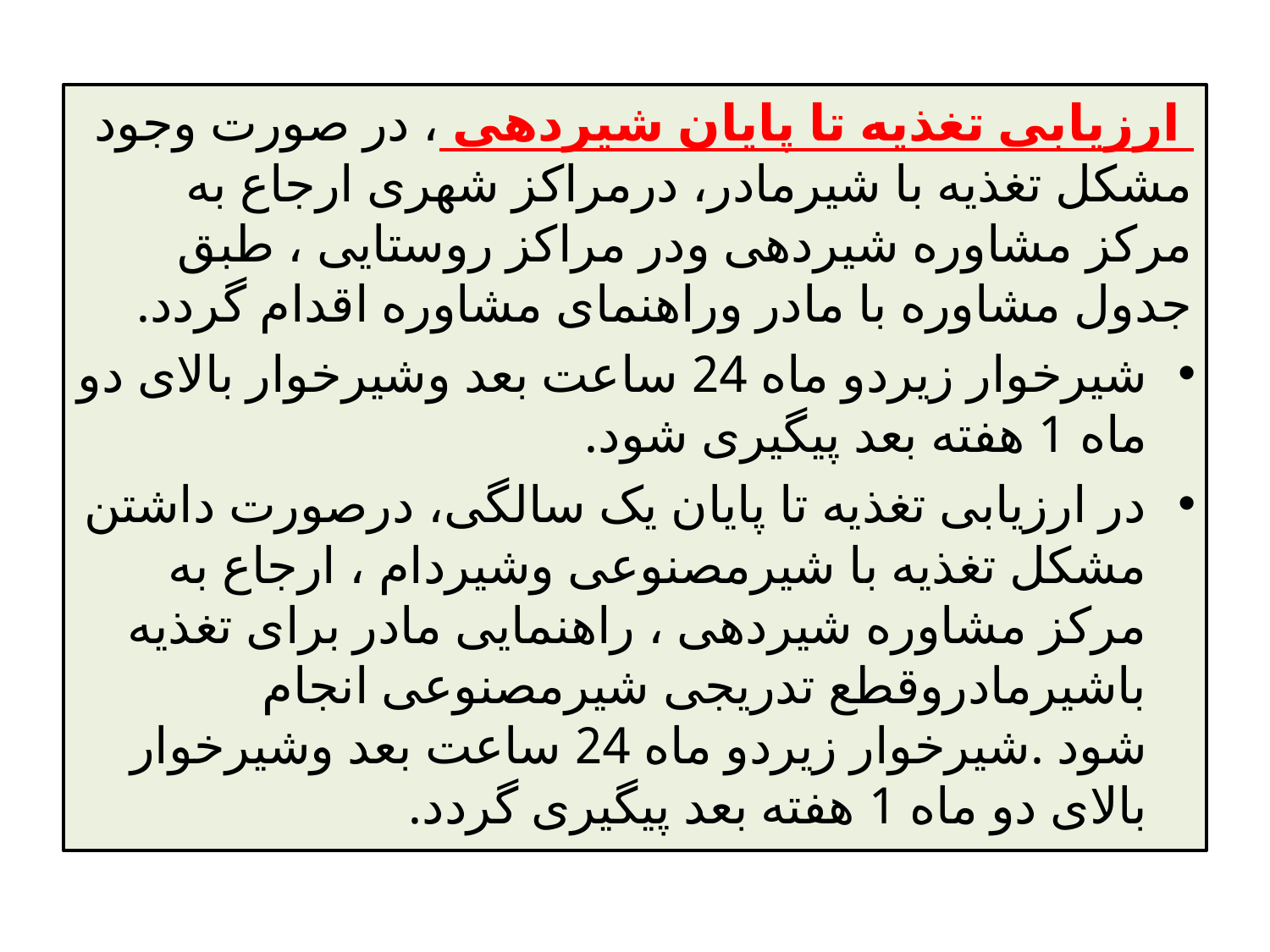

ارزیابی تغذیه تا پایان شیردهی ، در صورت وجود مشکل تغذیه با شیرمادر، درمراکز شهری ارجاع به مرکز مشاوره شیردهی ودر مراکز روستایی ، طبق جدول مشاوره با مادر وراهنمای مشاوره اقدام گردد.
شیرخوار زیردو ماه 24 ساعت بعد وشیرخوار بالای دو ماه 1 هفته بعد پیگیری شود.
در ارزیابی تغذیه تا پایان یک سالگی، درصورت داشتن مشکل تغذیه با شیرمصنوعی وشیردام ، ارجاع به مرکز مشاوره شیردهی ، راهنمایی مادر برای تغذیه باشیرمادروقطع تدریجی شیرمصنوعی انجام شود .شیرخوار زیردو ماه 24 ساعت بعد وشیرخوار بالای دو ماه 1 هفته بعد پیگیری گردد.